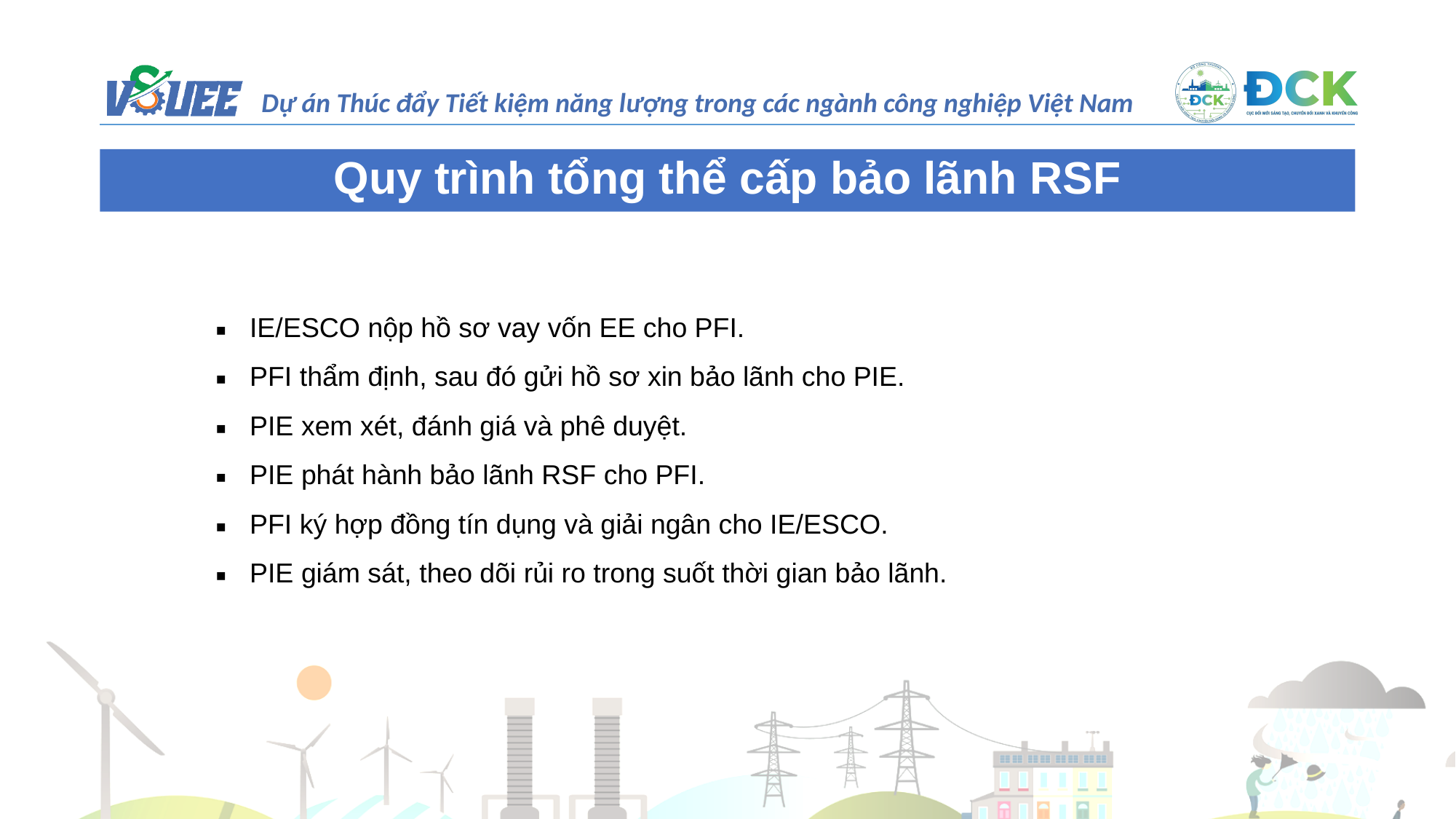

Quy trình tổng thể cấp bảo lãnh RSF
IE/ESCO nộp hồ sơ vay vốn EE cho PFI.
PFI thẩm định, sau đó gửi hồ sơ xin bảo lãnh cho PIE.
PIE xem xét, đánh giá và phê duyệt.
PIE phát hành bảo lãnh RSF cho PFI.
PFI ký hợp đồng tín dụng và giải ngân cho IE/ESCO.
PIE giám sát, theo dõi rủi ro trong suốt thời gian bảo lãnh.